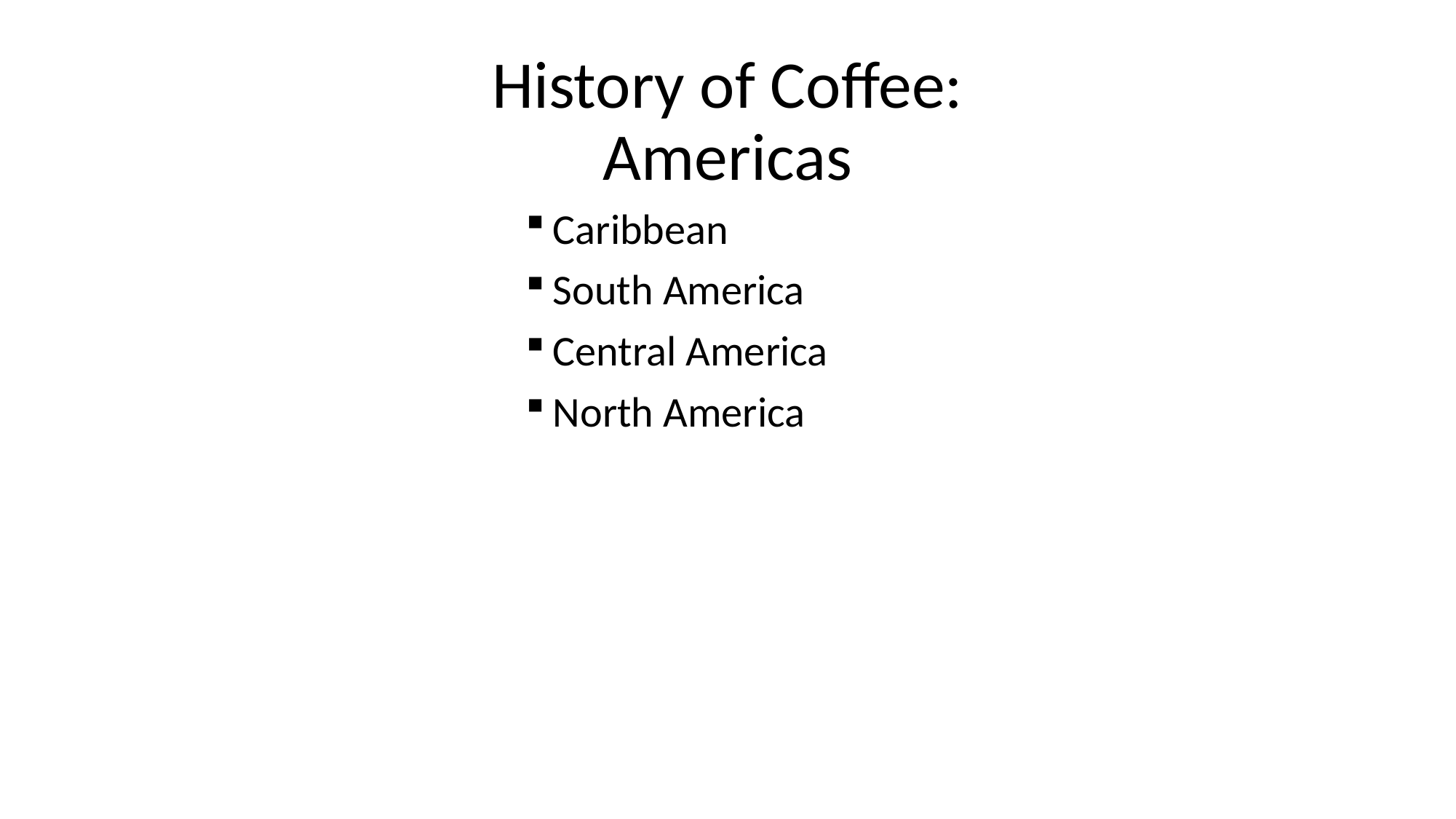

# History of Coffee: Americas
Caribbean
South America
Central America
North America